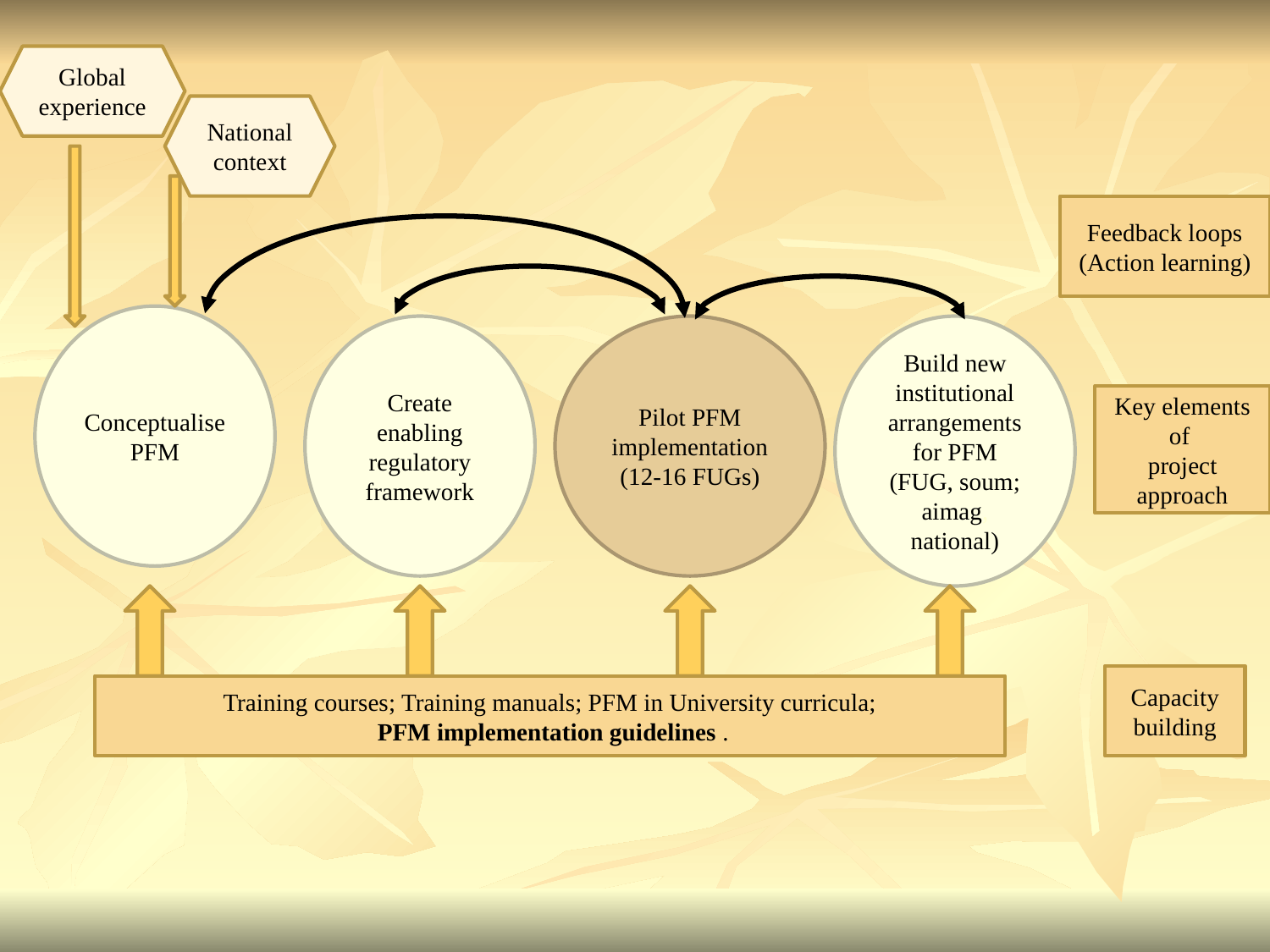

Global experience
National context

Feedback loops
(Action learning)

Conceptualise PFM
Create enabling regulatory framework
Pilot PFM implementation
(12-16 FUGs)
Build new institutional arrangements for PFM (FUG, soum; aimag, national)
Key elements of
project approach

Capacity building
Training courses; Training manuals; PFM in University curricula;
 PFM implementation guidelines .